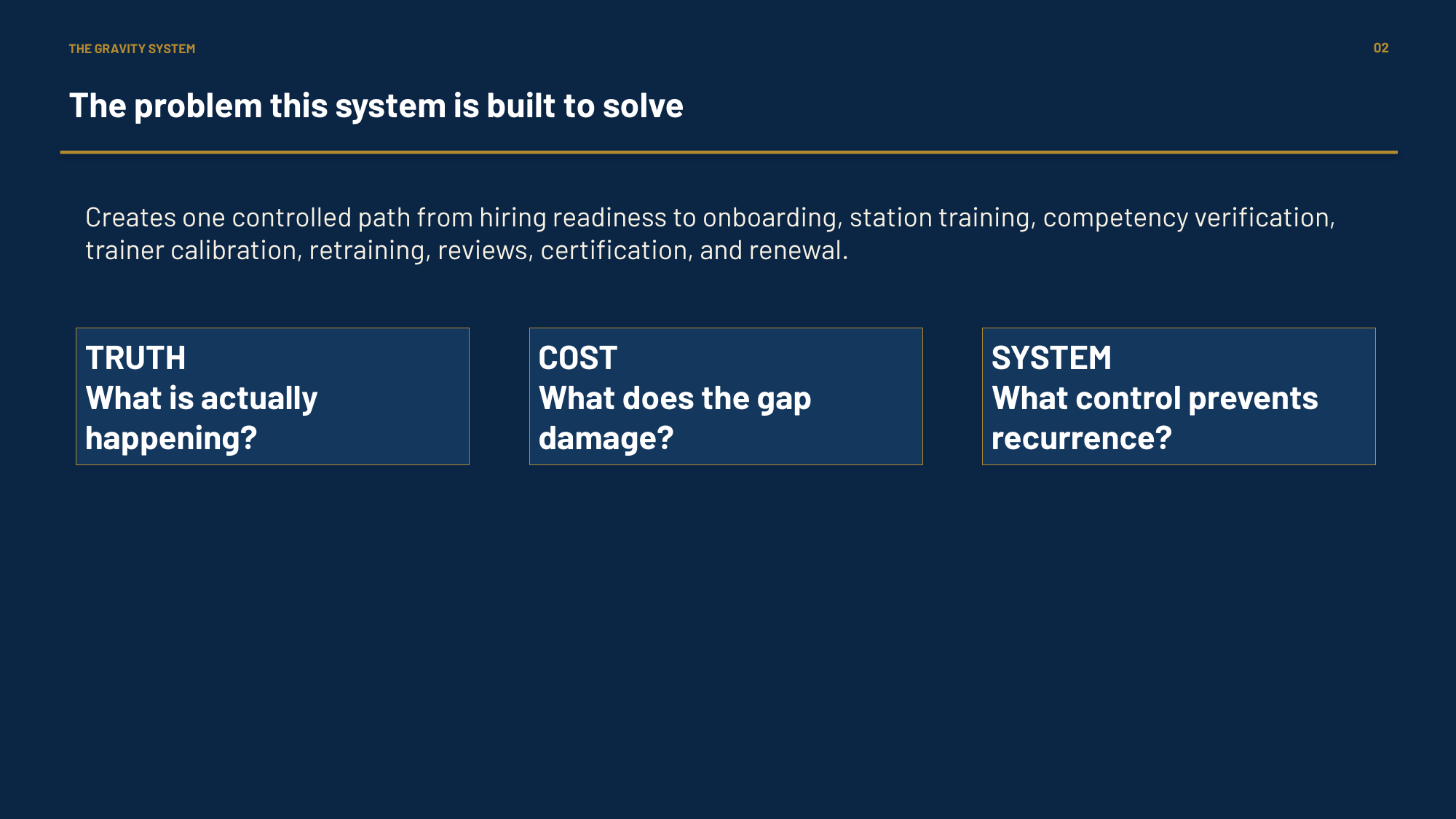

02
THE GRAVITY SYSTEM
The problem this system is built to solve

Creates one controlled path from hiring readiness to onboarding, station training, competency verification, trainer calibration, retraining, reviews, certification, and renewal.
TRUTH
What is actually happening?
COST
What does the gap damage?
SYSTEM
What control prevents recurrence?